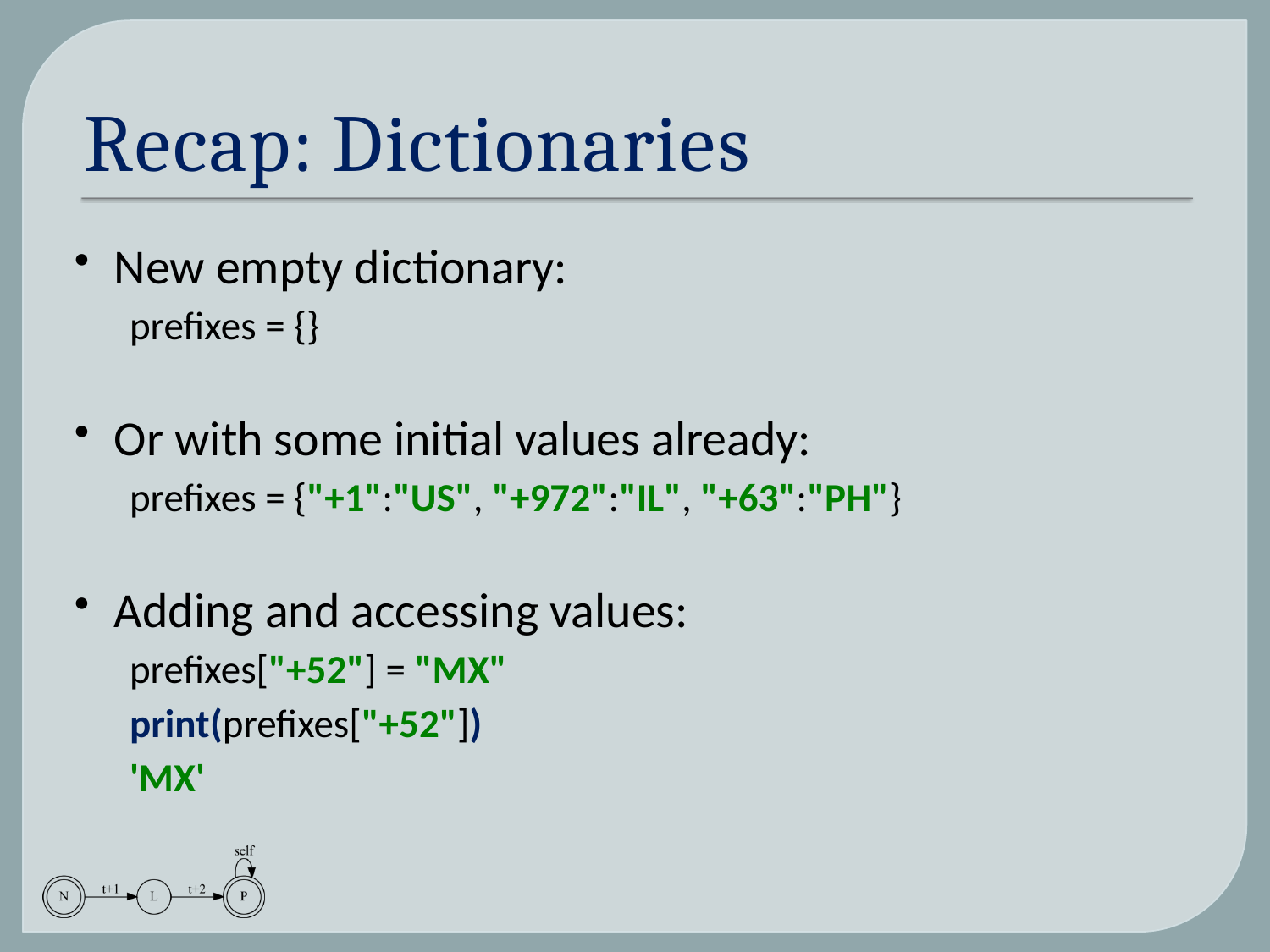

# Recap: Dictionaries
New empty dictionary:
prefixes = {}

Or with some initial values already:
prefixes = {"+1":"US", "+972":"IL", "+63":"PH"}

Adding and accessing values:
prefixes["+52"] = "MX"
print(prefixes["+52"])
'MX'